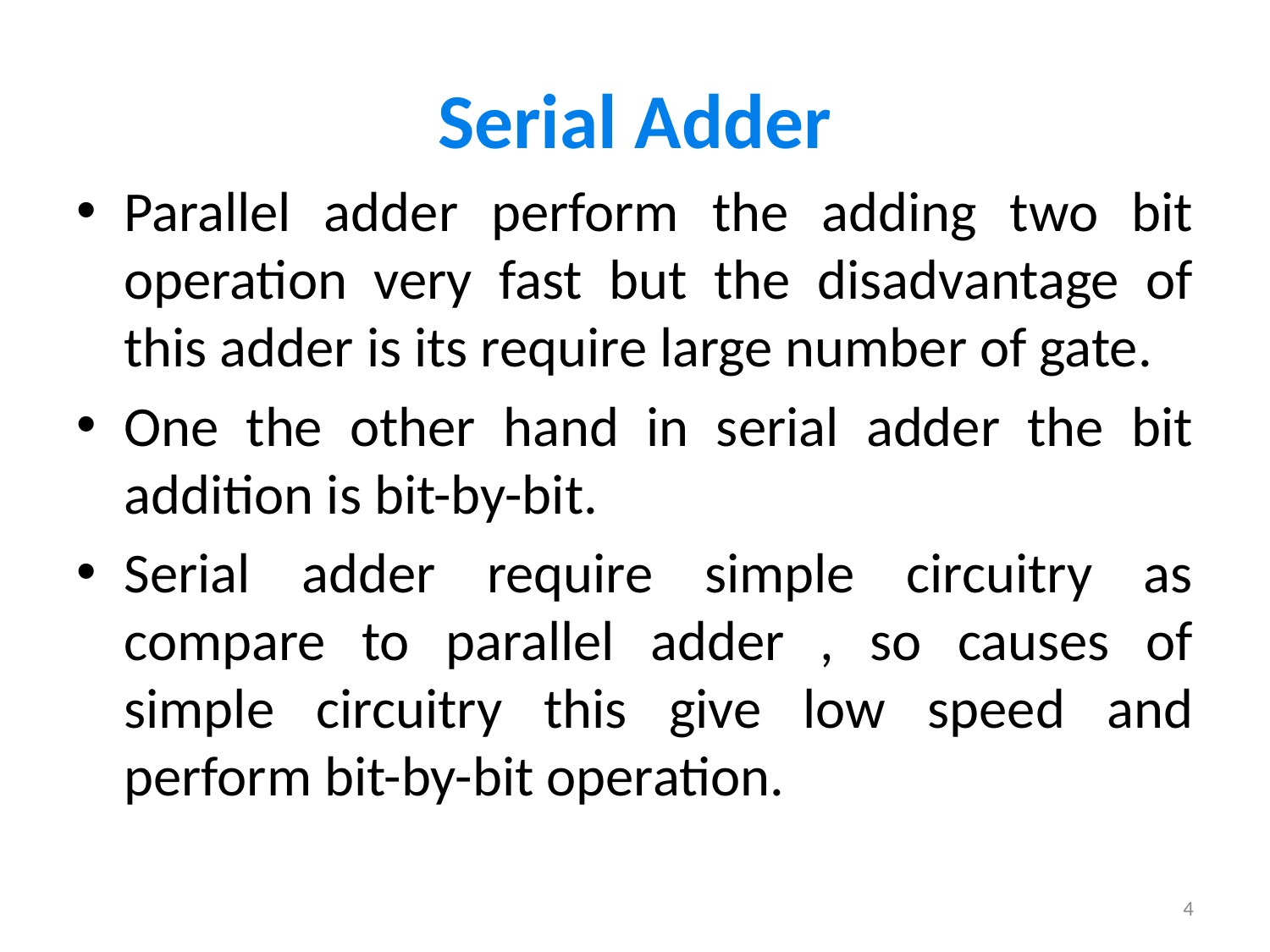

# Serial Adder
Parallel adder perform the adding two bit operation very fast but the disadvantage of this adder is its require large number of gate.
One the other hand in serial adder the bit addition is bit-by-bit.
Serial adder require simple circuitry as compare to parallel adder , so causes of simple circuitry this give low speed and perform bit-by-bit operation.

4